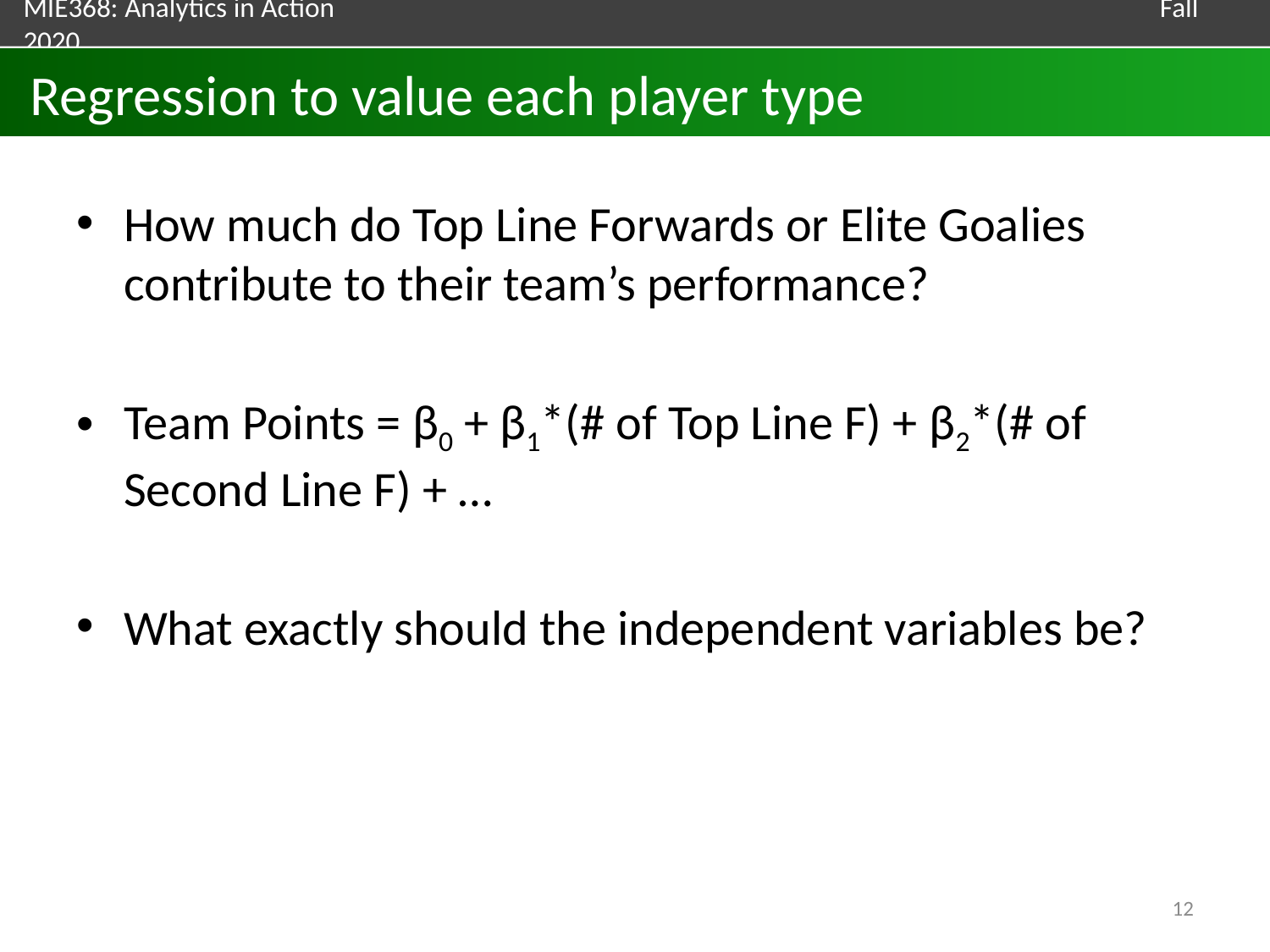

# Regression to value each player type
How much do Top Line Forwards or Elite Goalies contribute to their team’s performance?

Team Points = β0 + β1*(# of Top Line F) + β2*(# of Second Line F) + …

What exactly should the independent variables be?
12